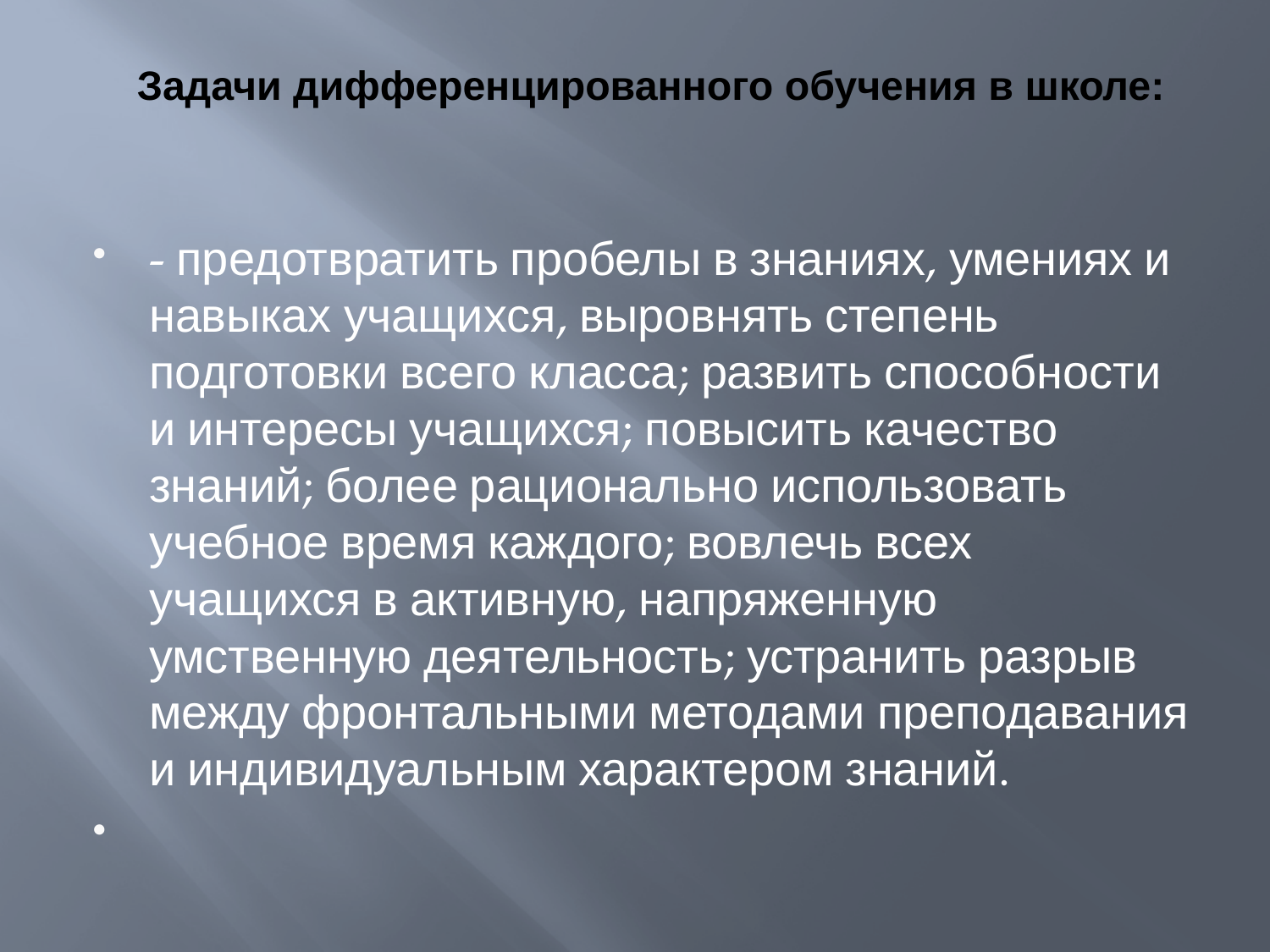

# Задачи дифференцированного обучения в школе:
- предотвратить пробелы в знаниях, умениях и навыках учащихся, выровнять степень подготовки всего класса; развить способности и интересы учащихся; повысить качество знаний; более рационально использовать учебное время каждого; вовлечь всех учащихся в активную, напряженную умственную деятельность; устранить разрыв между фронтальными методами преподавания и индивидуальным характером знаний.